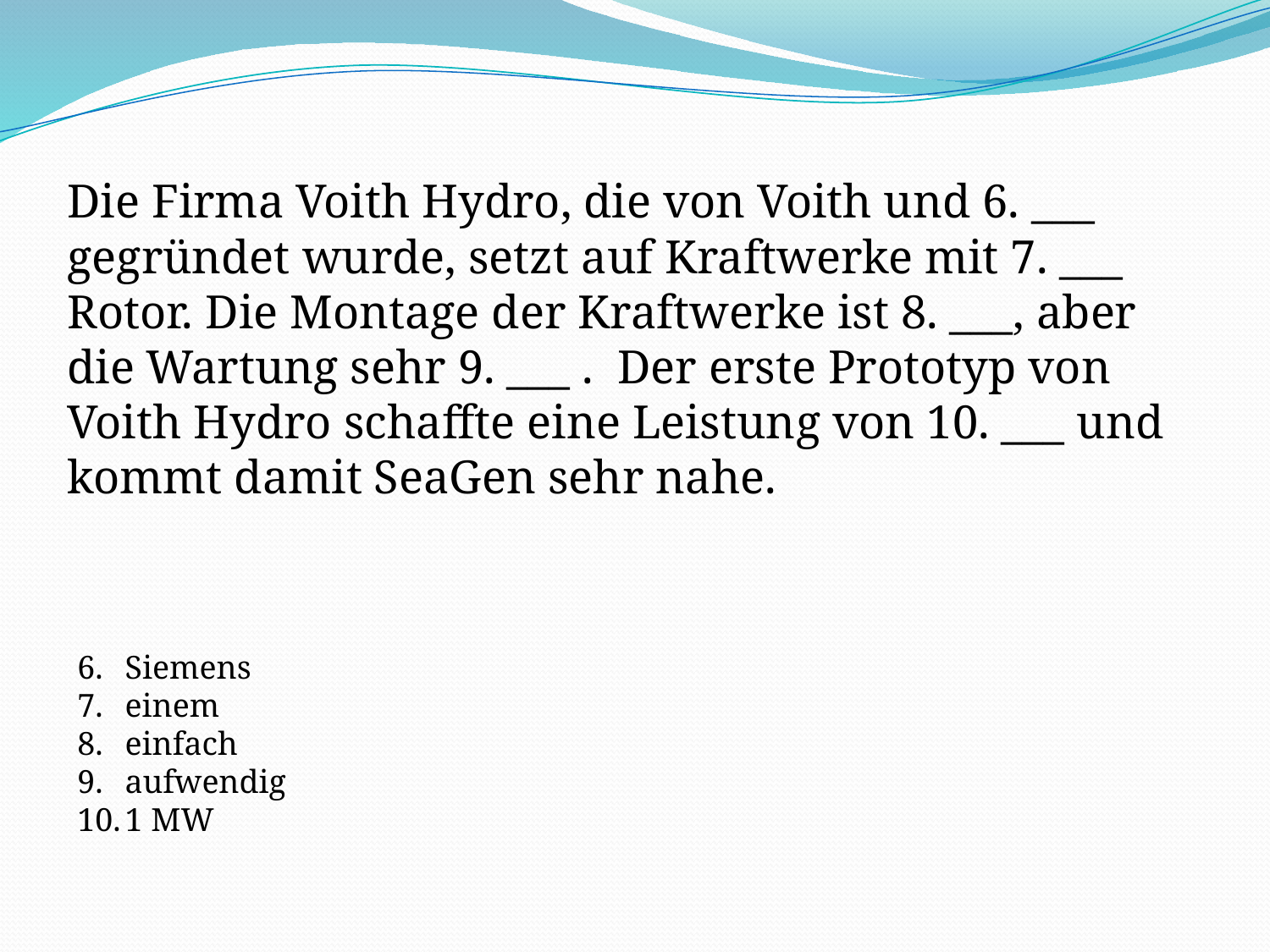

Die Firma Voith Hydro, die von Voith und 6. ___ gegründet wurde, setzt auf Kraftwerke mit 7. ___ Rotor. Die Montage der Kraftwerke ist 8. ___, aber die Wartung sehr 9. ___ .  Der erste Prototyp von Voith Hydro schaffte eine Leistung von 10. ___ und kommt damit SeaGen sehr nahe.

Siemens
einem
einfach
aufwendig
1 MW